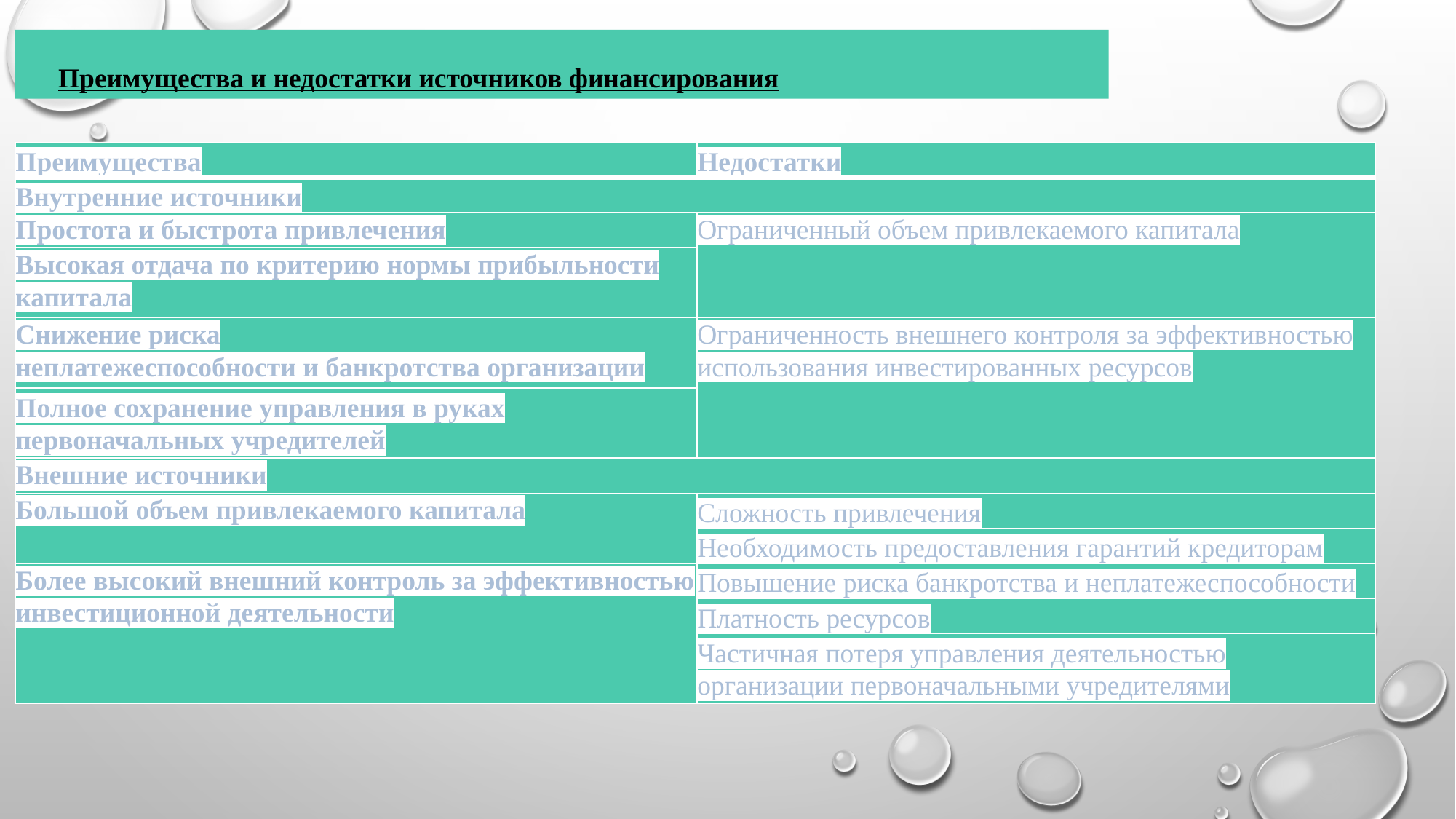

Преимущества и недостатки источников финансирования
| Преимущества | Недостатки |
| --- | --- |
| Внутренние источники |  |
| Простота и быстрота привлечения | Ограниченный объем привлекаемого капитала |
| Высокая отдача по критерию нормы прибыльности капитала |  |
| Снижение риска неплатежеспособности и банкротства организации | Ограниченность внешнего контроля за эффективностью использования инвестированных ресурсов |
| Полное сохранение управления в руках первоначальных учредителей |  |
| Внешние источники |  |
| Большой объем привлекаемого капитала | Сложность привлечения |
|  | Необходимость предоставления гарантий кредиторам |
| Более высокий внешний контроль за эффективностью инвестиционной деятельности | Повышение риска банкротства и неплатежеспособности |
|  | Платность ресурсов |
|  | Частичная потеря управления деятельностью организации первоначальными учредителями |